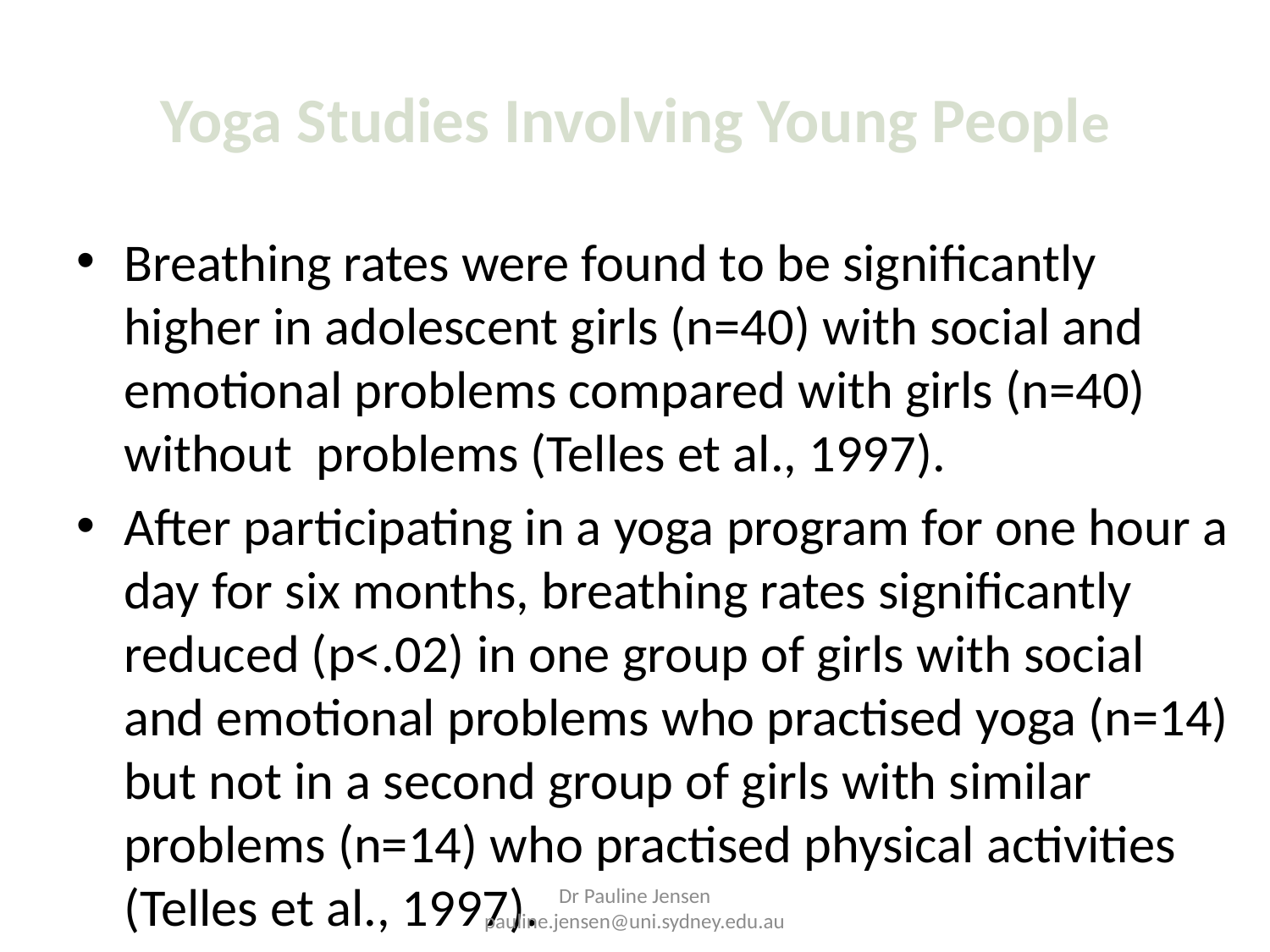

# Yoga Studies Involving Young People
Breathing rates were found to be significantly higher in adolescent girls (n=40) with social and emotional problems compared with girls (n=40) without  problems (Telles et al., 1997).
After participating in a yoga program for one hour a day for six months, breathing rates significantly reduced (p<.02) in one group of girls with social and emotional problems who practised yoga (n=14) but not in a second group of girls with similar problems (n=14) who practised physical activities  (Telles et al., 1997).

Dr Pauline Jensen pauline.jensen@uni.sydney.edu.au